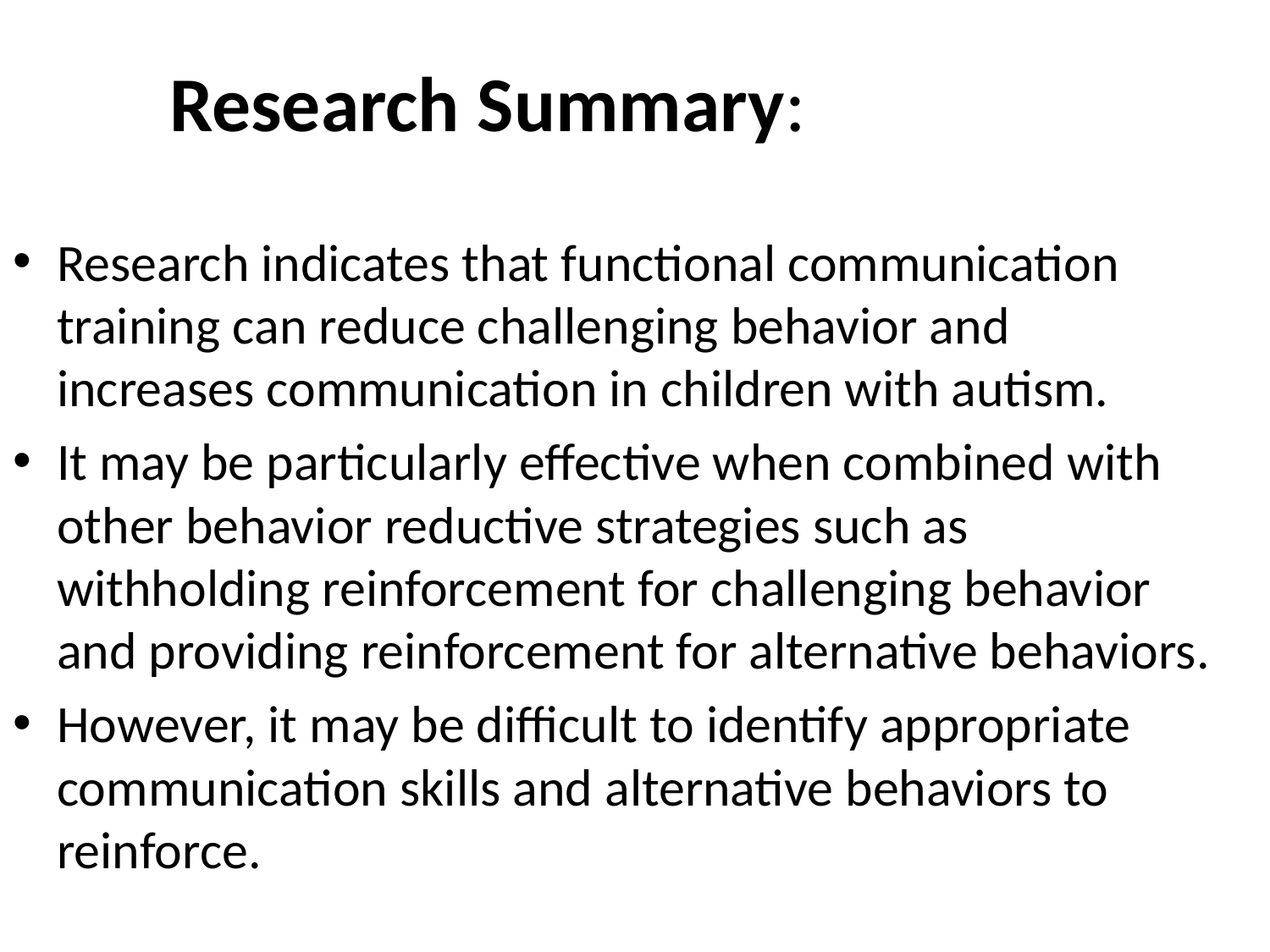

# Research Summary:
Research indicates that functional communication training can reduce challenging behavior and increases communication in children with autism.
It may be particularly effective when combined with other behavior reductive strategies such as withholding reinforcement for challenging behavior and providing reinforcement for alternative behaviors.
However, it may be difficult to identify appropriate communication skills and alternative behaviors to reinforce.